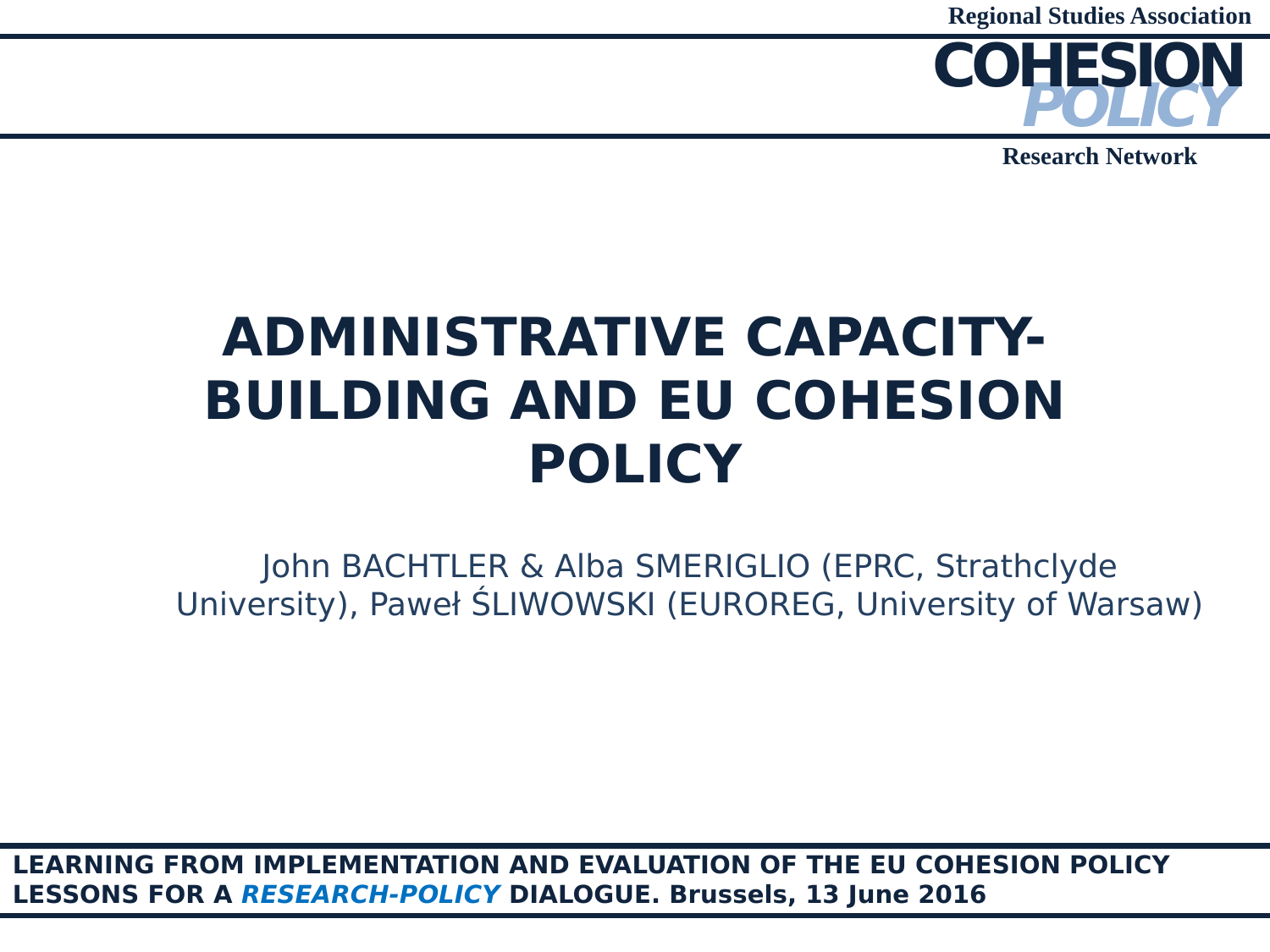

Regional Studies Association
COHESION
POLICY
Research Network
# ADMINISTRATIVE CAPACITY-BUILDING AND EU COHESION POLICY
John BACHTLER & Alba SMERIGLIO (EPRC, Strathclyde University), Paweł ŚLIWOWSKI (EUROREG, University of Warsaw)

LEARNING FROM IMPLEMENTATION AND EVALUATION OF THE EU COHESION POLICY
LESSONS FOR A RESEARCH-POLICY DIALOGUE. Brussels, 13 June 2016